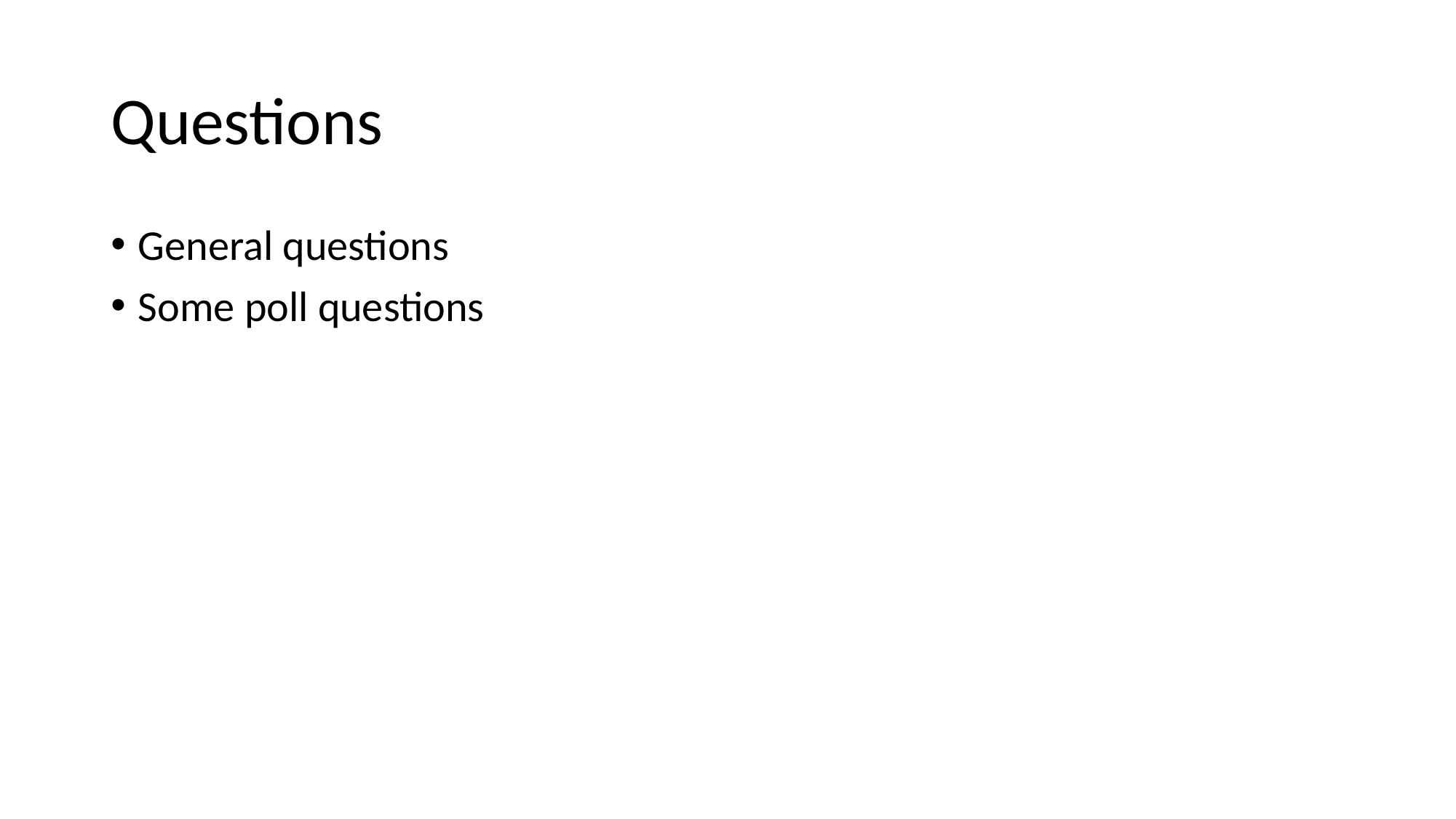

# Questions
General questions
Some poll questions